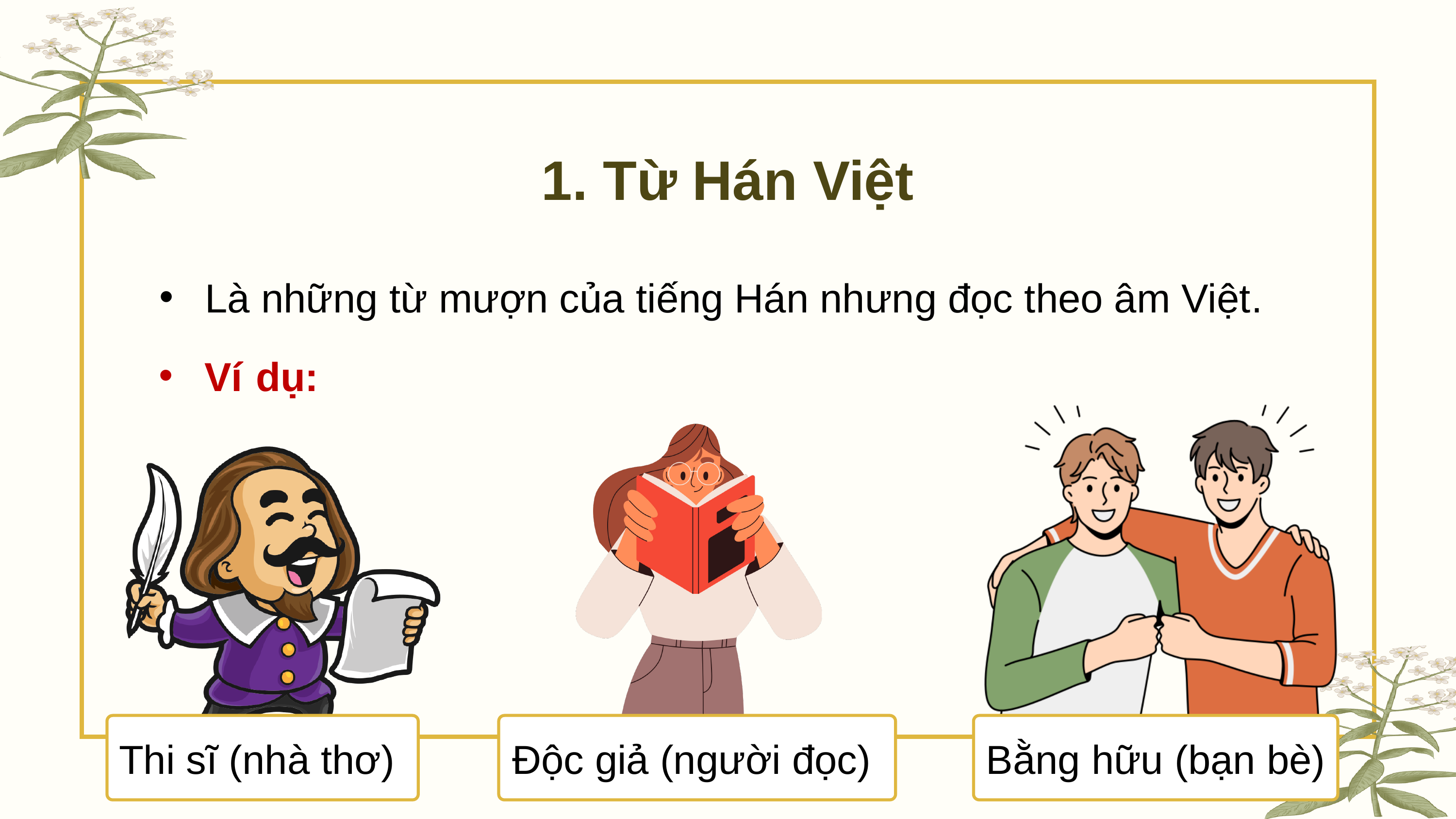

1. Từ Hán Việt
Là những từ mượn của tiếng Hán nhưng đọc theo âm Việt.
Ví dụ:

Bằng hữu (bạn bè)

Độc giả (người đọc)

Thi sĩ (nhà thơ)